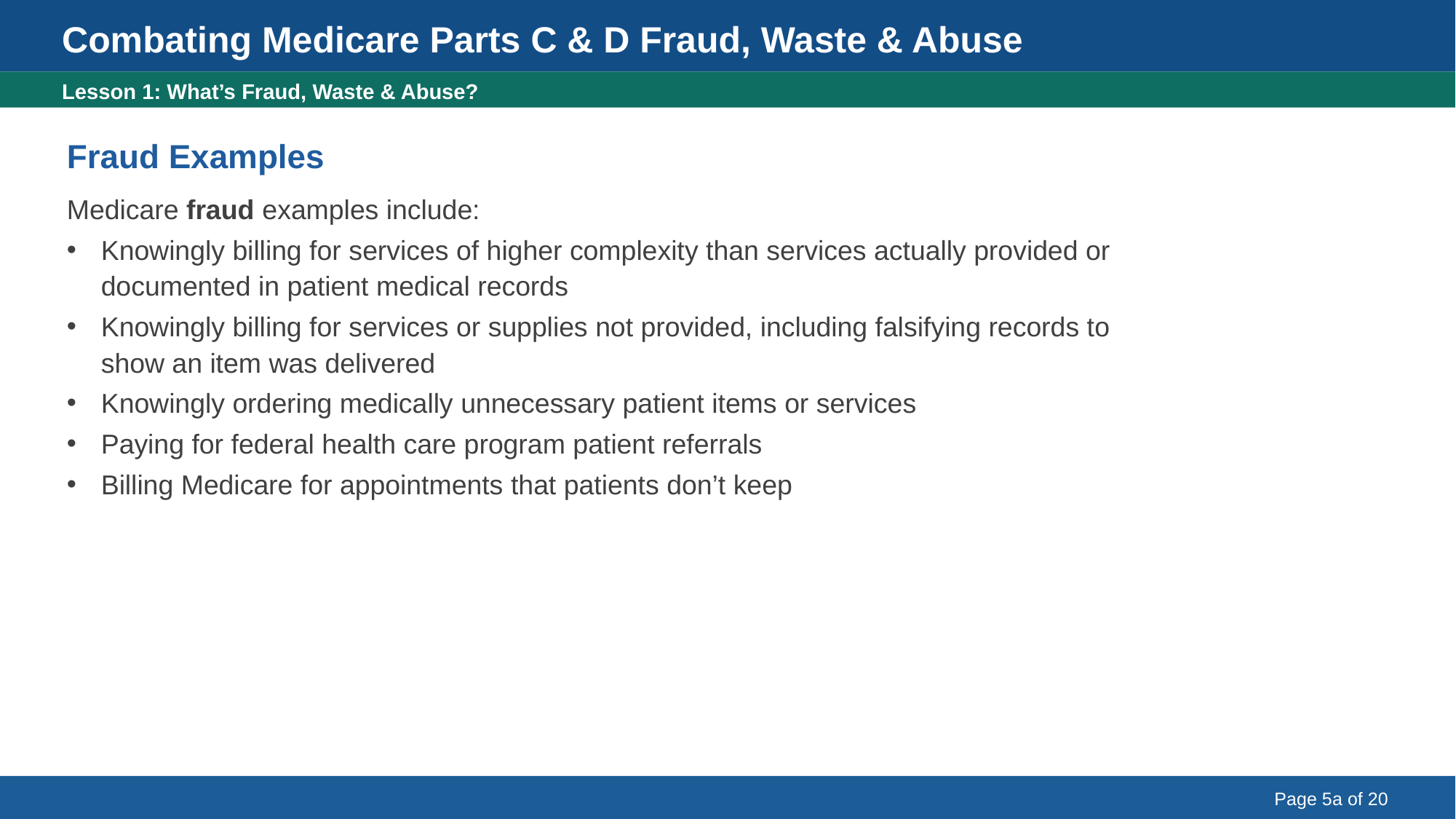

Combating Medicare Parts C & D Fraud, Waste & Abuse
Fraud Examples

Lesson 1: What’s Fraud, Waste & Abuse?
Fraud Examples
Medicare fraud examples include:
Knowingly billing for services of higher complexity than services actually provided or documented in patient medical records
Knowingly billing for services or supplies not provided, including falsifying records to show an item was delivered
Knowingly ordering medically unnecessary patient items or services
Paying for federal health care program patient referrals
Billing Medicare for appointments that patients don’t keep

Page 5a of 20